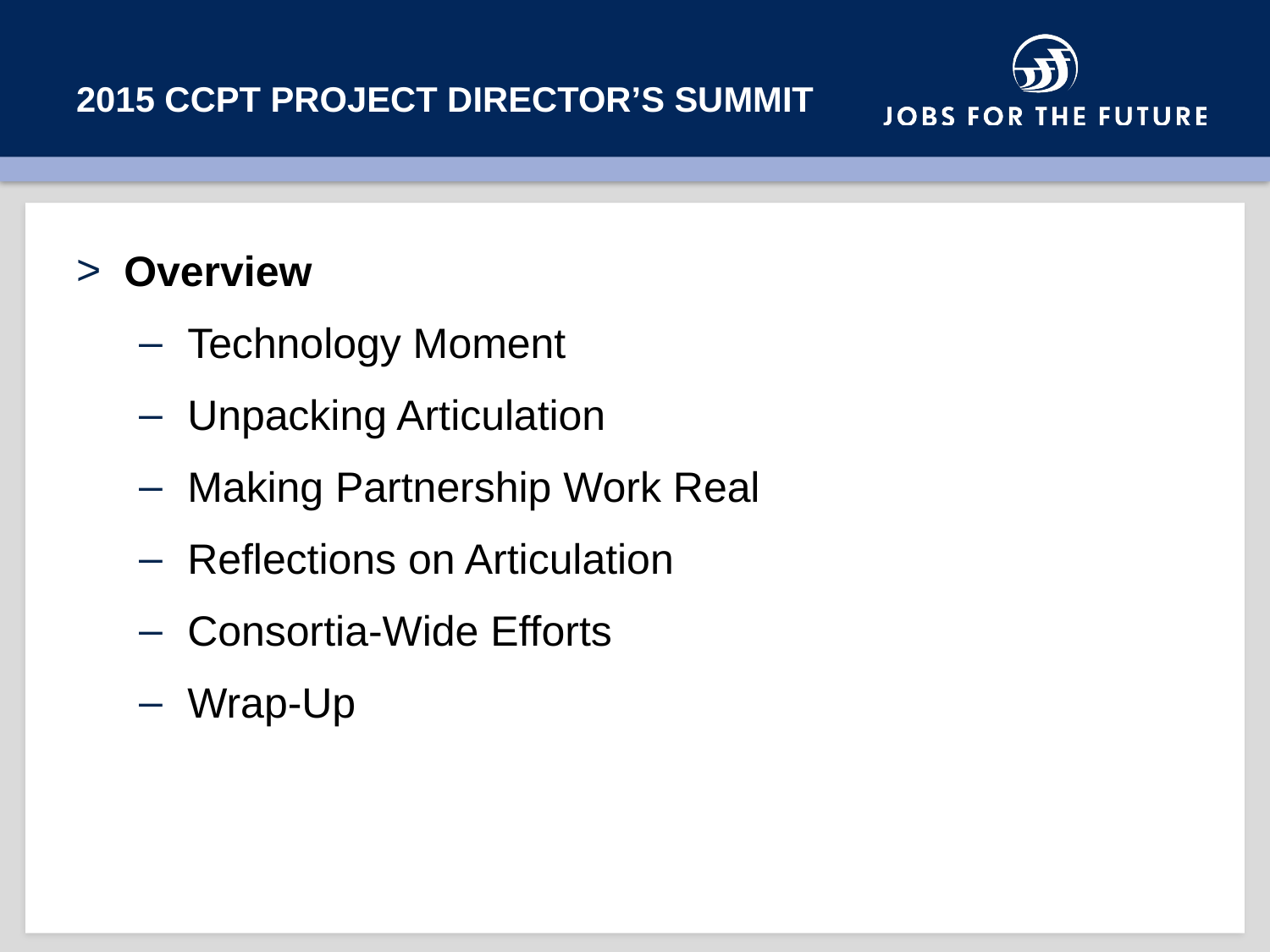

# 2015 CCPT PROJECT DIRECTOR’s SUMMIT
Overview
Technology Moment
Unpacking Articulation
Making Partnership Work Real
Reflections on Articulation
Consortia-Wide Efforts
Wrap-Up